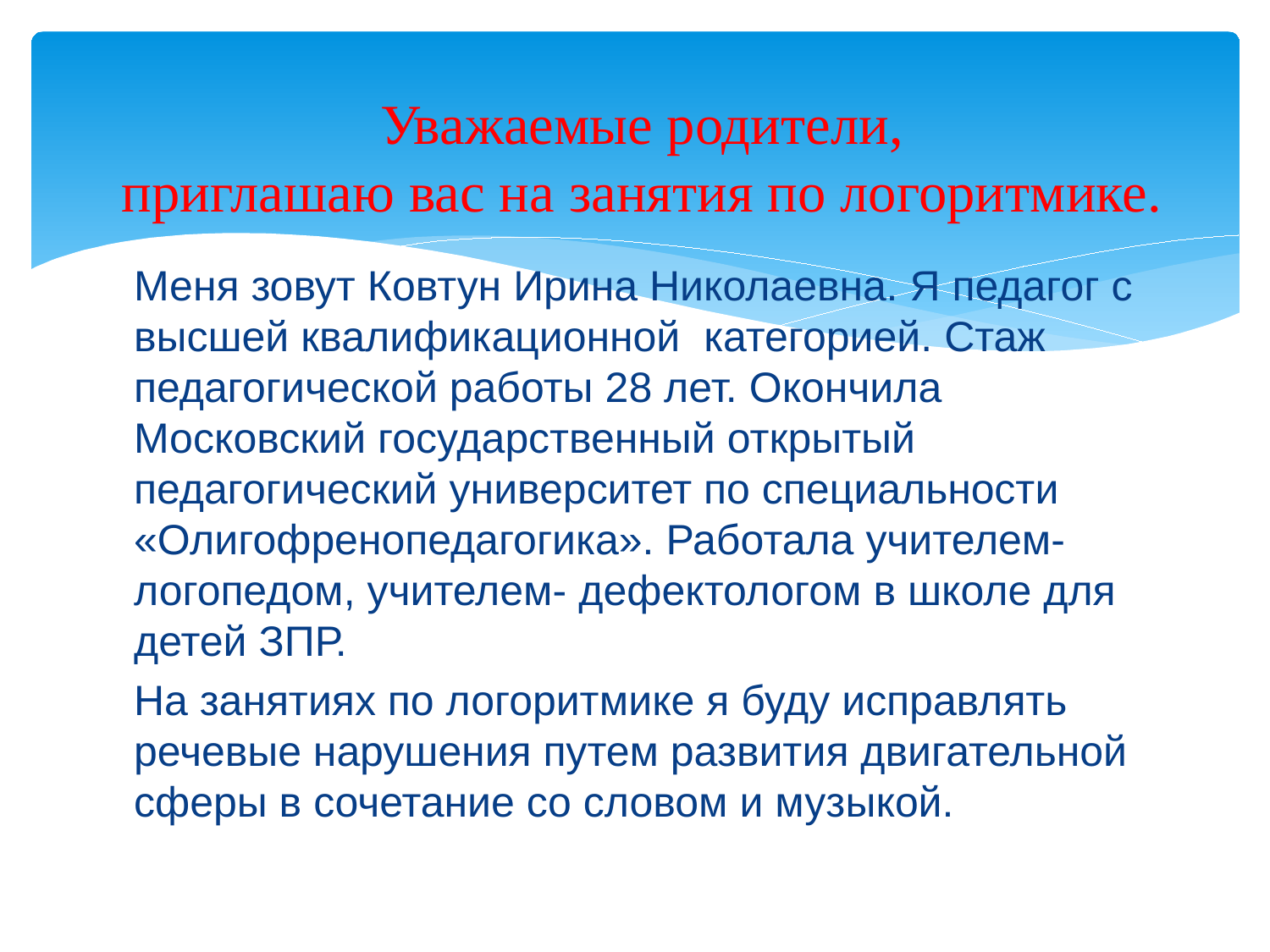

# Уважаемые родители, приглашаю вас на занятия по логоритмике.
Меня зовут Ковтун Ирина Николаевна. Я педагог с высшей квалификационной  категорией. Стаж педагогической работы 28 лет. Окончила  Московский государственный открытый педагогический университет по специальности «Олигофренопедагогика». Работала учителем- логопедом, учителем- дефектологом в школе для детей ЗПР.
На занятиях по логоритмике я буду исправлять речевые нарушения путем развития двигательной сферы в сочетание со словом и музыкой.